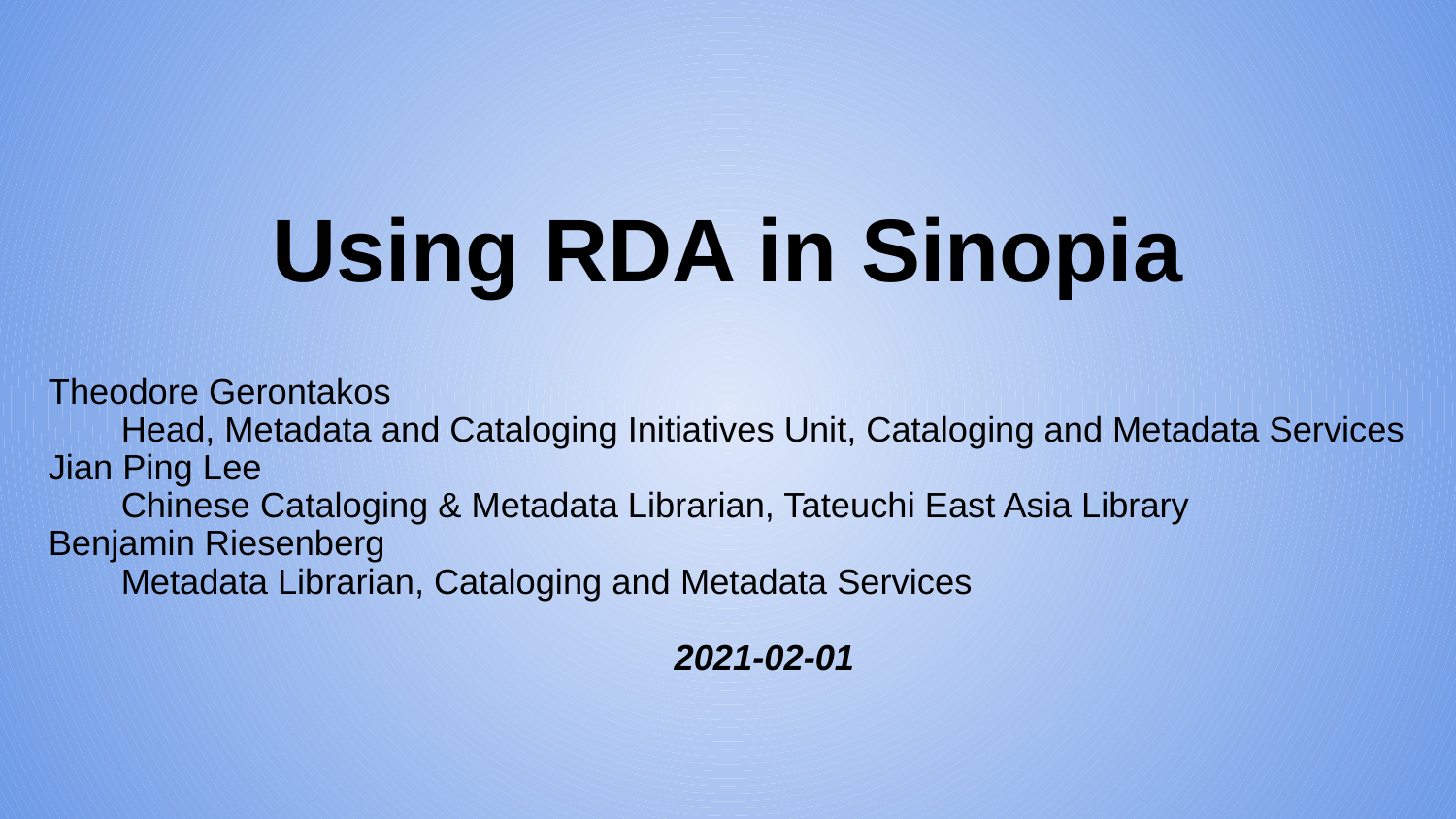

# Using RDA in Sinopia
Theodore Gerontakos
Head, Metadata and Cataloging Initiatives Unit, Cataloging and Metadata Services
Jian Ping Lee
Chinese Cataloging & Metadata Librarian, Tateuchi East Asia Library
Benjamin Riesenberg
Metadata Librarian, Cataloging and Metadata Services

2021-02-01